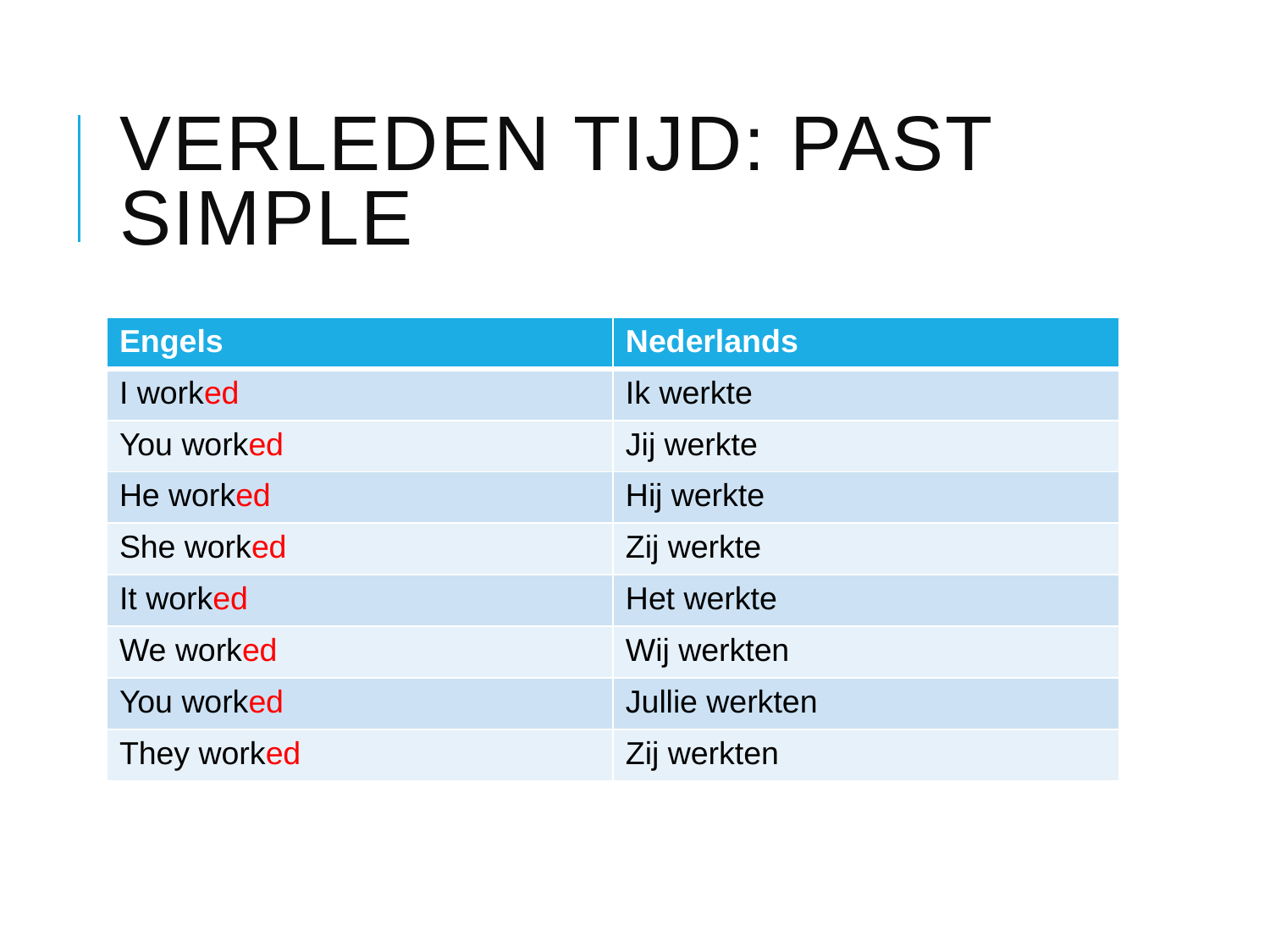

# Verleden tijd: past simple
| Engels | Nederlands |
| --- | --- |
| I worked | Ik werkte |
| You worked | Jij werkte |
| He worked | Hij werkte |
| She worked | Zij werkte |
| It worked | Het werkte |
| We worked | Wij werkten |
| You worked | Jullie werkten |
| They worked | Zij werkten |